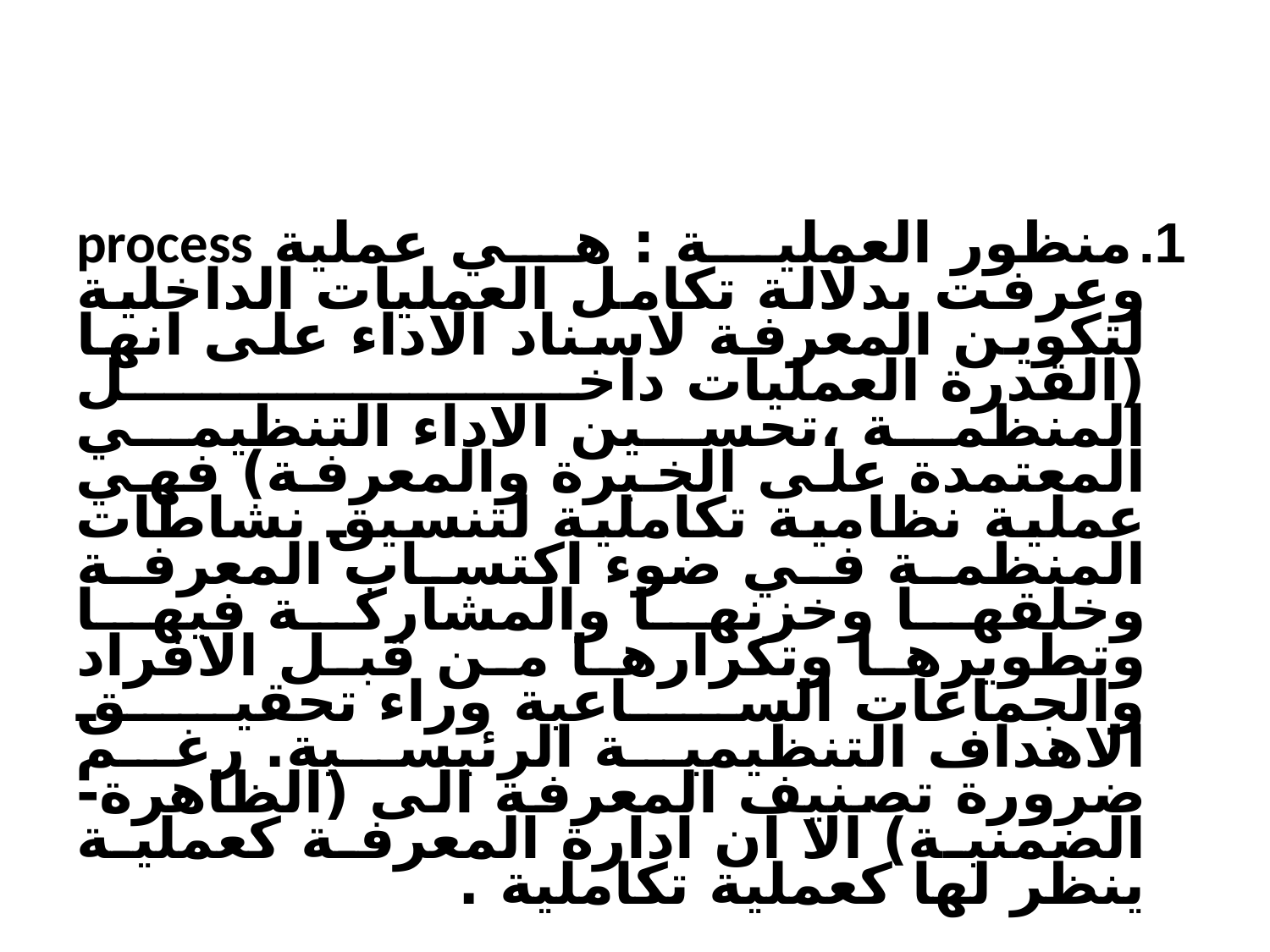

منظور العملية : هي عملية process وعرفت بدلالة تكامل العمليات الداخلية لتكوين المعرفة لاسناد الاداء على انها (القدرة العمليات داخل المنظمة ،تحسين الاداء التنظيمي المعتمدة على الخبرة والمعرفة) فهي عملية نظامية تكاملية لتنسيق نشاطات المنظمة في ضوء اكتساب المعرفة وخلقها وخزنها والمشاركة فيها وتطويرها وتكرارها من قبل الافراد والجماعات الساعية وراء تحقيق الاهداف التنظيمية الرئيسية. رغم ضرورة تصنيف المعرفة الى (الظاهرة- الضمنية) الا ان ادارة المعرفة كعملية ينظر لها كعملية تكاملية .